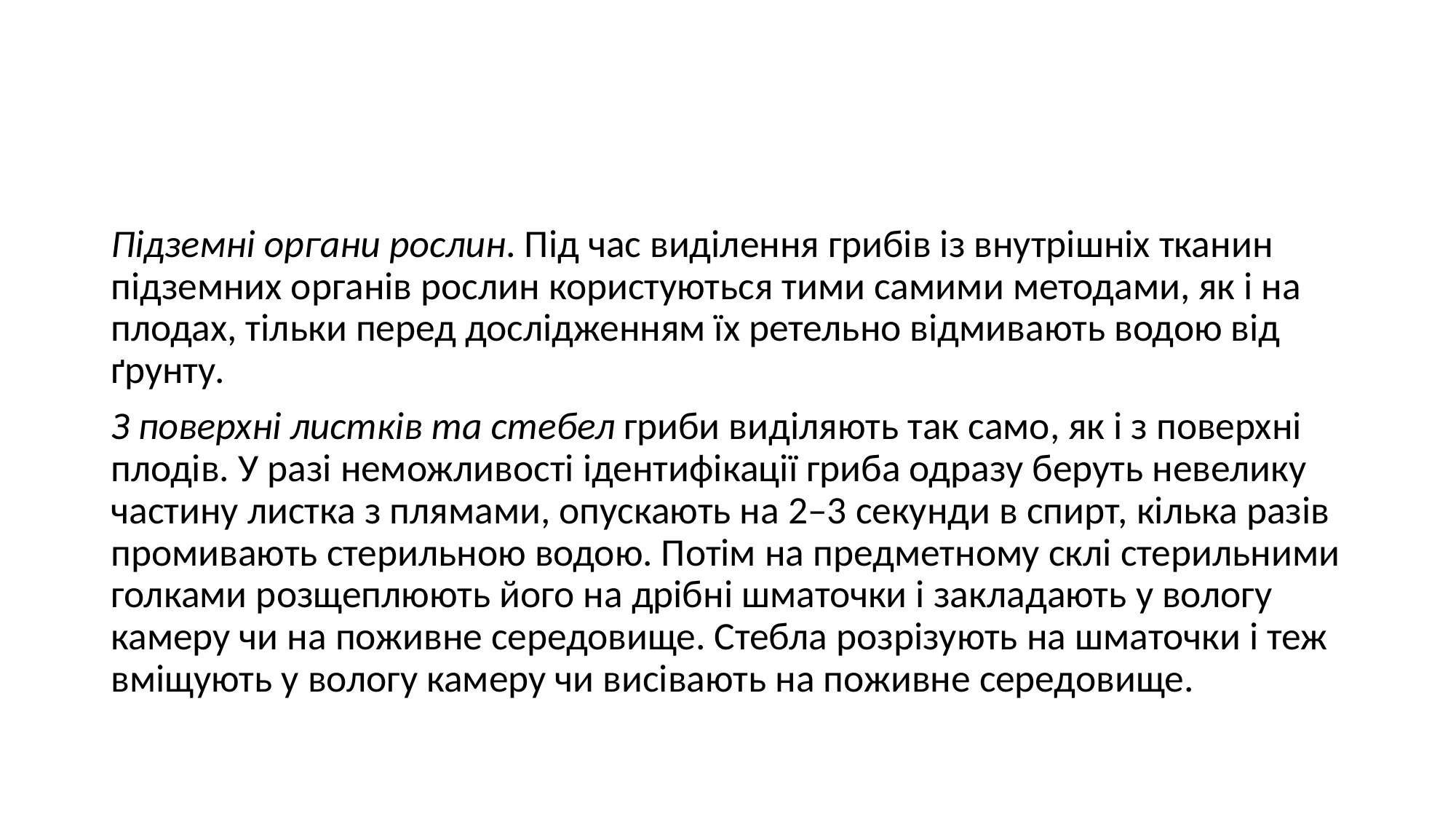

#
Підземні органи рослин. Під час виділення грибів із внутрішніх тканин підземних органів рослин користуються тими самими методами, як і на плодах, тільки перед дослідженням їх ретельно відмивають водою від ґрунту.
З поверхні листків та стебел гриби виділяють так само, як і з поверхні плодів. У разі неможливості ідентифікації гриба одразу беруть невелику частину листка з плямами, опускають на 2–3 секунди в спирт, кілька разів промивають стерильною водою. Потім на предметному склі стерильними голками розщеплюють його на дрібні шматочки і закладають у вологу камеру чи на поживне середовище. Стебла розрізують на шматочки і теж вміщують у вологу камеру чи висівають на поживне середовище.